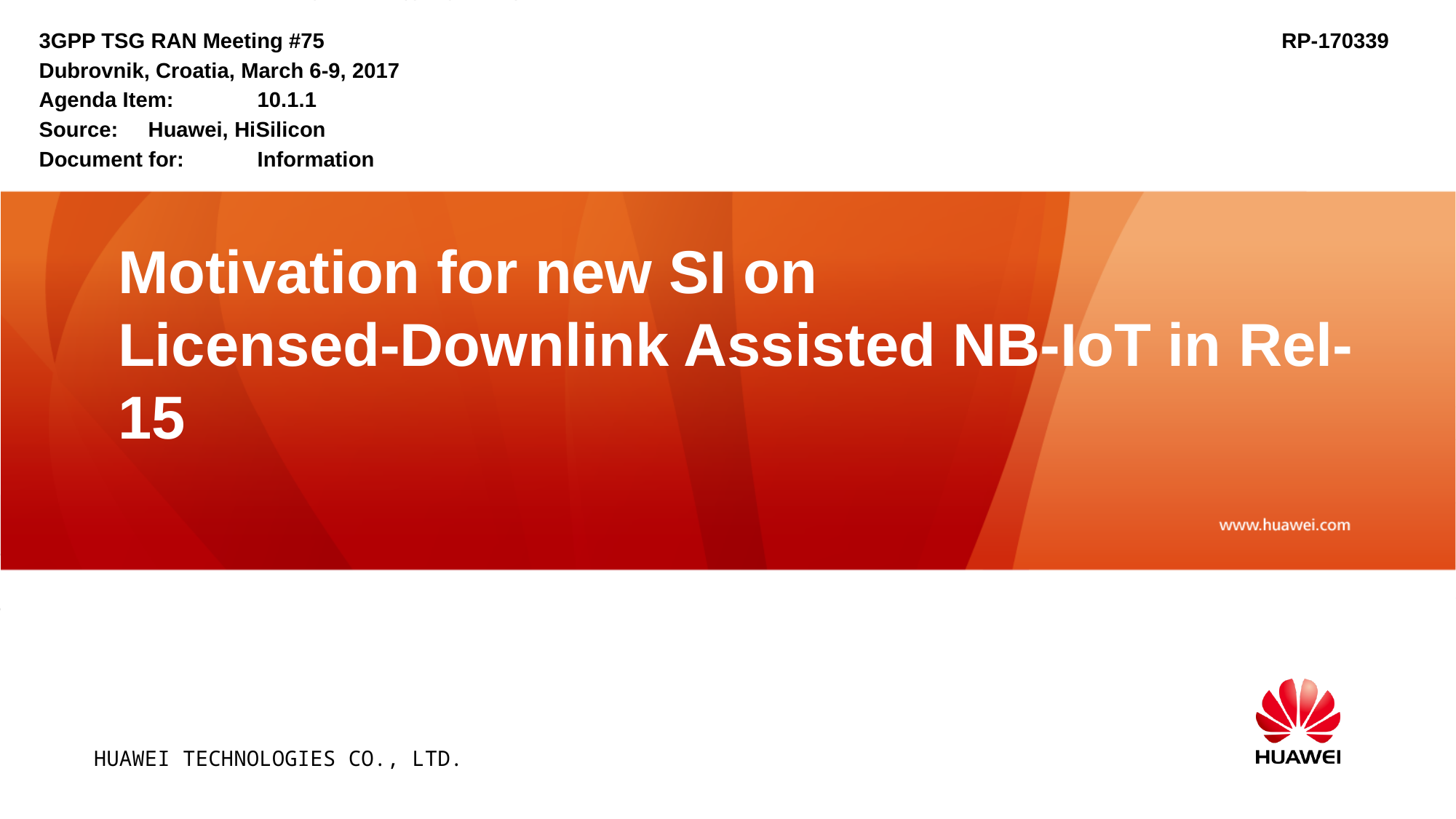

3GPP TSG RAN Meeting #75									       RP-170339
Dubrovnik, Croatia, March 6-9, 2017
Agenda Item: 	10.1.1
Source: 	Huawei, HiSilicon
Document for:	Information
# Motivation for new SI on Licensed-Downlink Assisted NB-IoT in Rel-15